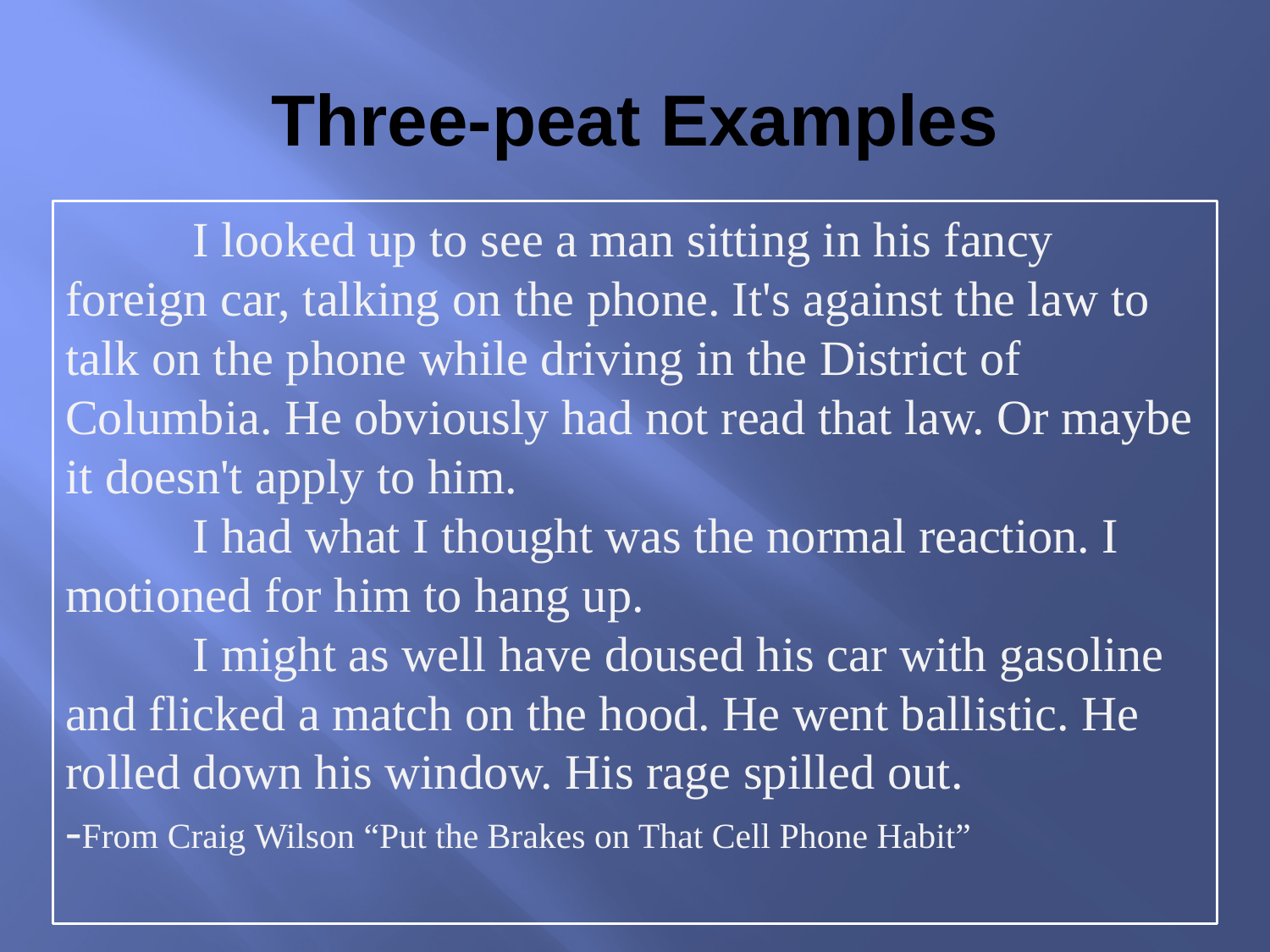

# Three-peat Examples
	I looked up to see a man sitting in his fancy foreign car, talking on the phone. It's against the law to talk on the phone while driving in the District of Columbia. He obviously had not read that law. Or maybe it doesn't apply to him.
	I had what I thought was the normal reaction. I motioned for him to hang up.
	I might as well have doused his car with gasoline and flicked a match on the hood. He went ballistic. He rolled down his window. His rage spilled out.
-From Craig Wilson “Put the Brakes on That Cell Phone Habit”